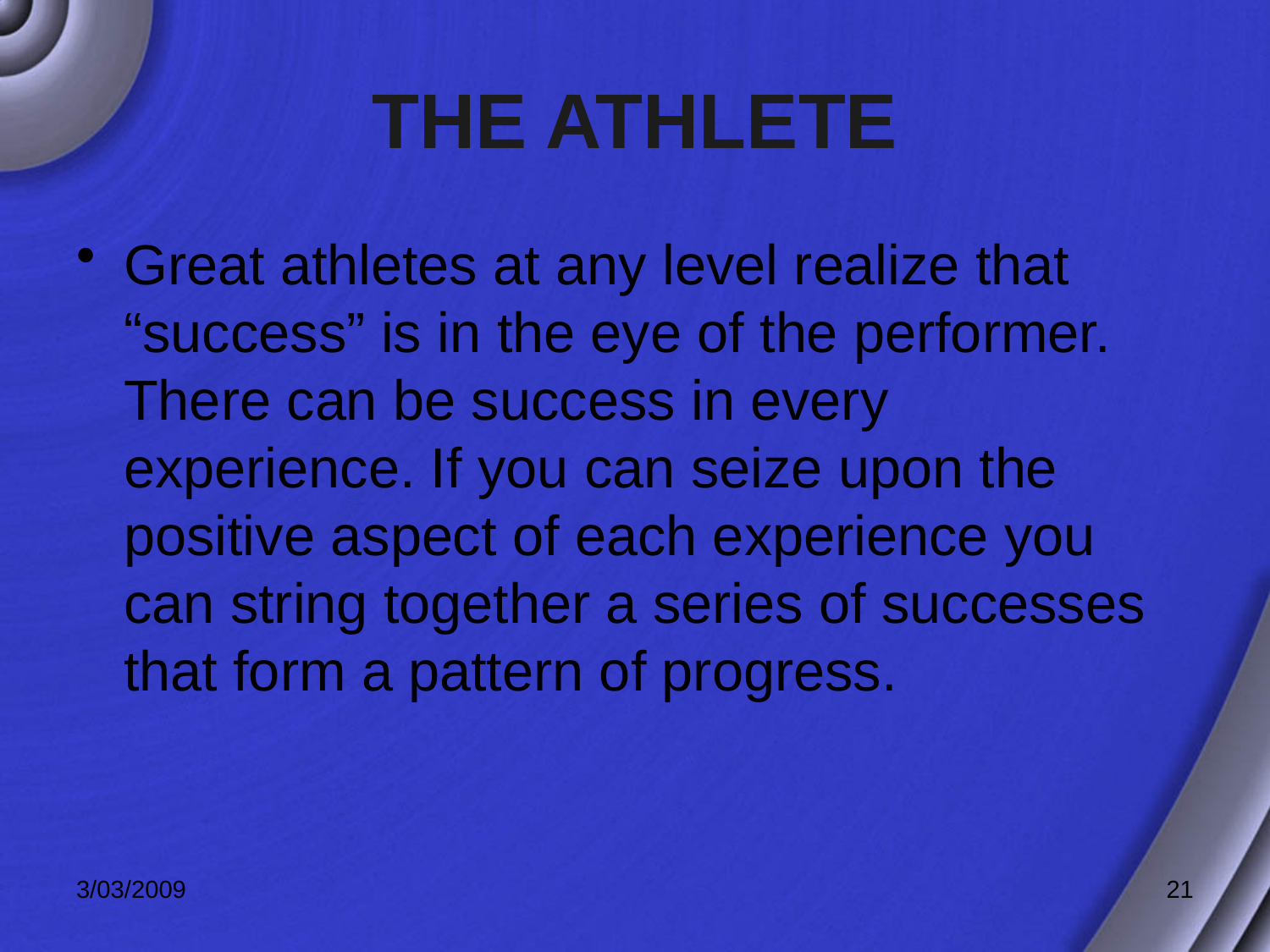

# THE ATHLETE
Great athletes at any level realize that “success” is in the eye of the performer. There can be success in every experience. If you can seize upon the positive aspect of each experience you can string together a series of successes that form a pattern of progress.

3/03/2009
21